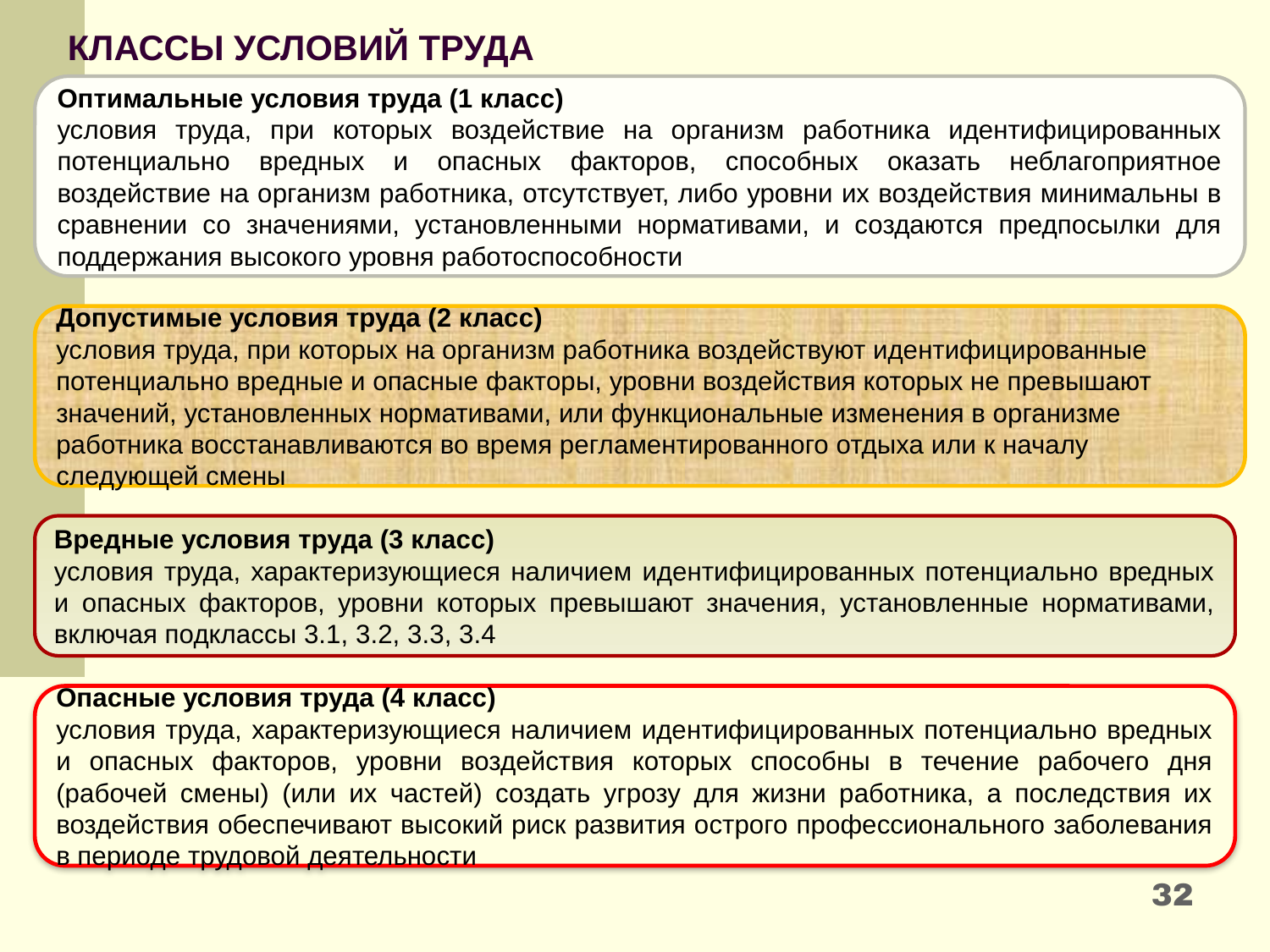

# КЛАССЫ УСЛОВИЙ ТРУДА
Оптимальные условия труда (1 класс)
условия труда, при которых воздействие на организм работника идентифицированных потенциально вредных и опасных факторов, способных оказать неблагоприятное воздействие на организм работника, отсутствует, либо уровни их воздействия минимальны в сравнении со значениями, установленными нормативами, и создаются предпосылки для поддержания высокого уровня работоспособности

Допустимые условия труда (2 класс)
условия труда, при которых на организм работника воздействуют идентифицированные потенциально вредные и опасные факторы, уровни воздействия которых не превышают значений, установленных нормативами, или функциональные изменения в организме работника восстанавливаются во время регламентированного отдыха или к началу следующей смены

Вредные условия труда (3 класс)
условия труда, характеризующиеся наличием идентифицированных потенциально вредных и опасных факторов, уровни которых превышают значения, установленные нормативами, включая подклассы 3.1, 3.2, 3.3, 3.4
Опасные условия труда (4 класс)
условия труда, характеризующиеся наличием идентифицированных потенциально вредных и опасных факторов, уровни воздействия которых способны в течение рабочего дня (рабочей смены) (или их частей) создать угрозу для жизни работника, а последствия их воздействия обеспечивают высокий риск развития острого профессионального заболевания в периоде трудовой деятельности
32